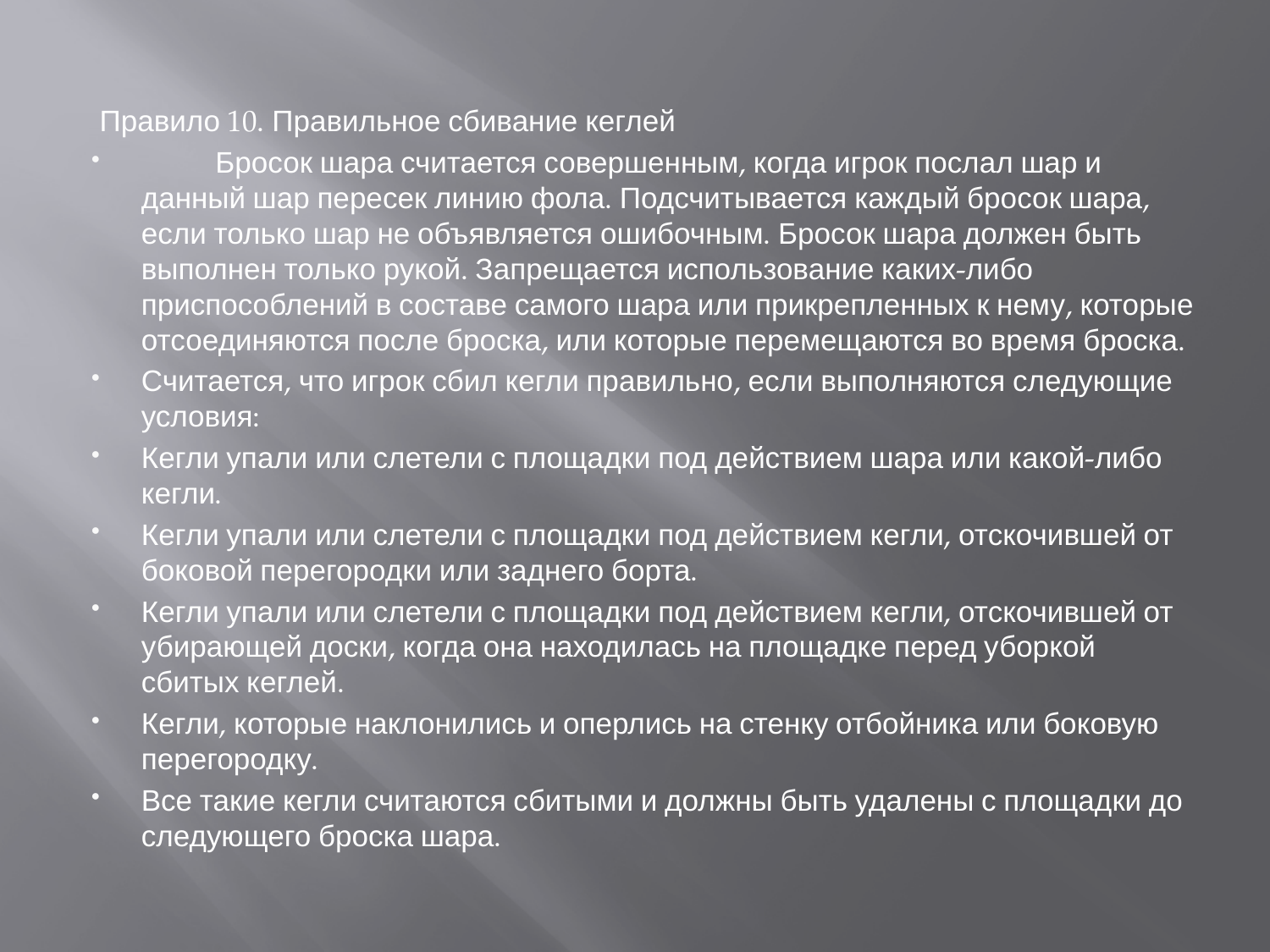

#
 Правило 10. Правильное сбивание кеглей
          Бросок шара считается совершенным, когда игрок послал шар и данный шар пересек линию фола. Подсчитывается каждый бросок шара, если только шар не объявляется ошибочным. Бросок шара должен быть выполнен только рукой. Запрещается использование каких-либо приспособлений в составе самого шара или прикрепленных к нему, которые отсоединяются после броска, или которые перемещаются во время броска.
Считается, что игрок сбил кегли правильно, если выполняются следующие условия:
Кегли упали или слетели с площадки под действием шара или какой-либо кегли.
Кегли упали или слетели с площадки под действием кегли, отскочившей от боковой перегородки или заднего борта.
Кегли упали или слетели с площадки под действием кегли, отскочившей от убирающей доски, когда она находилась на площадке перед уборкой сбитых кеглей.
Кегли, которые наклонились и оперлись на стенку отбойника или боковую перегородку.
Все такие кегли считаются сбитыми и должны быть удалены с площадки до следующего броска шара.